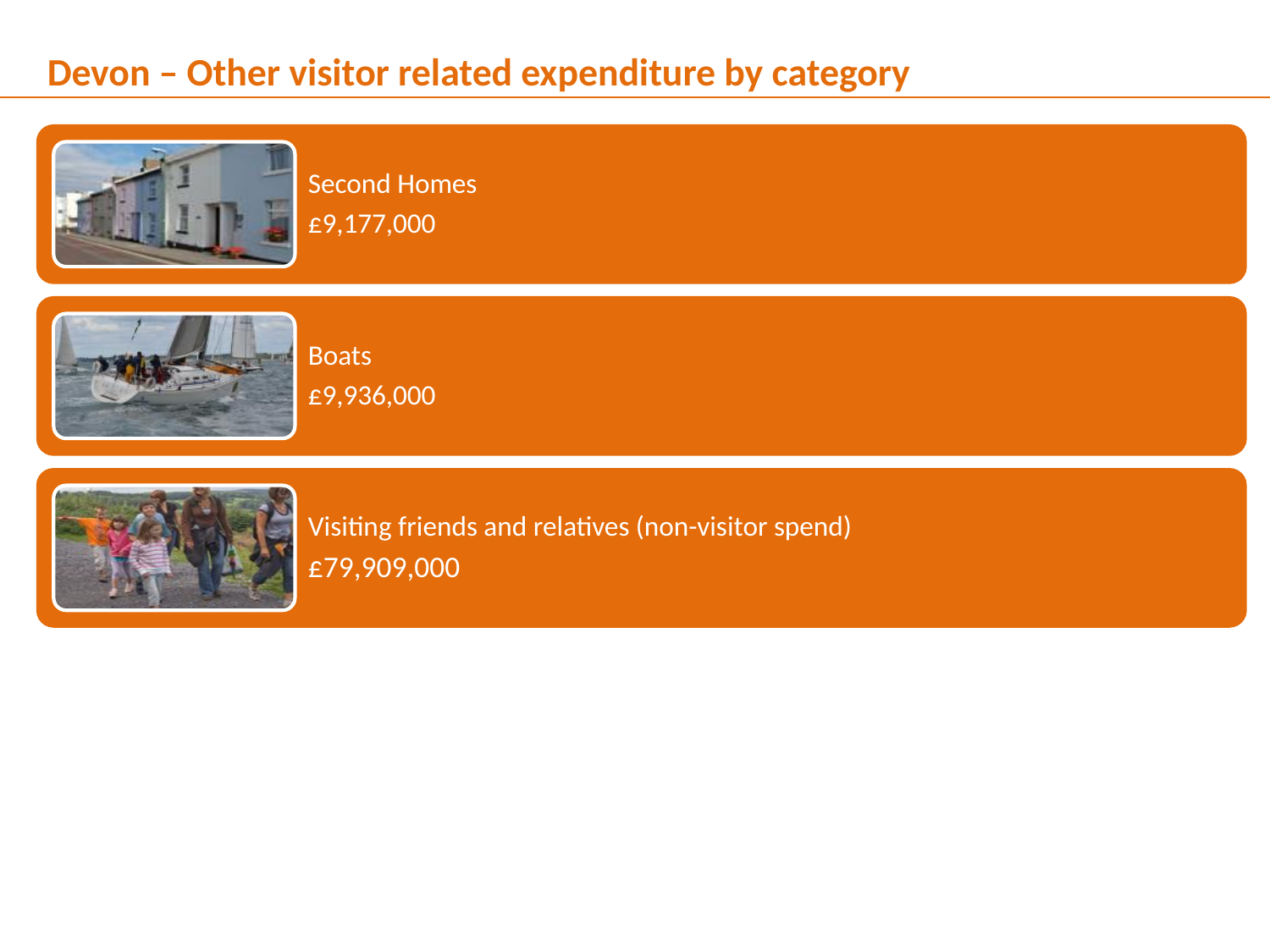

Devon – Other visitor related expenditure by category

Second Homes
£9,177,000
Boats
£9,936,000
Visiting friends and relatives (non-visitor spend)
£79,909,000
6